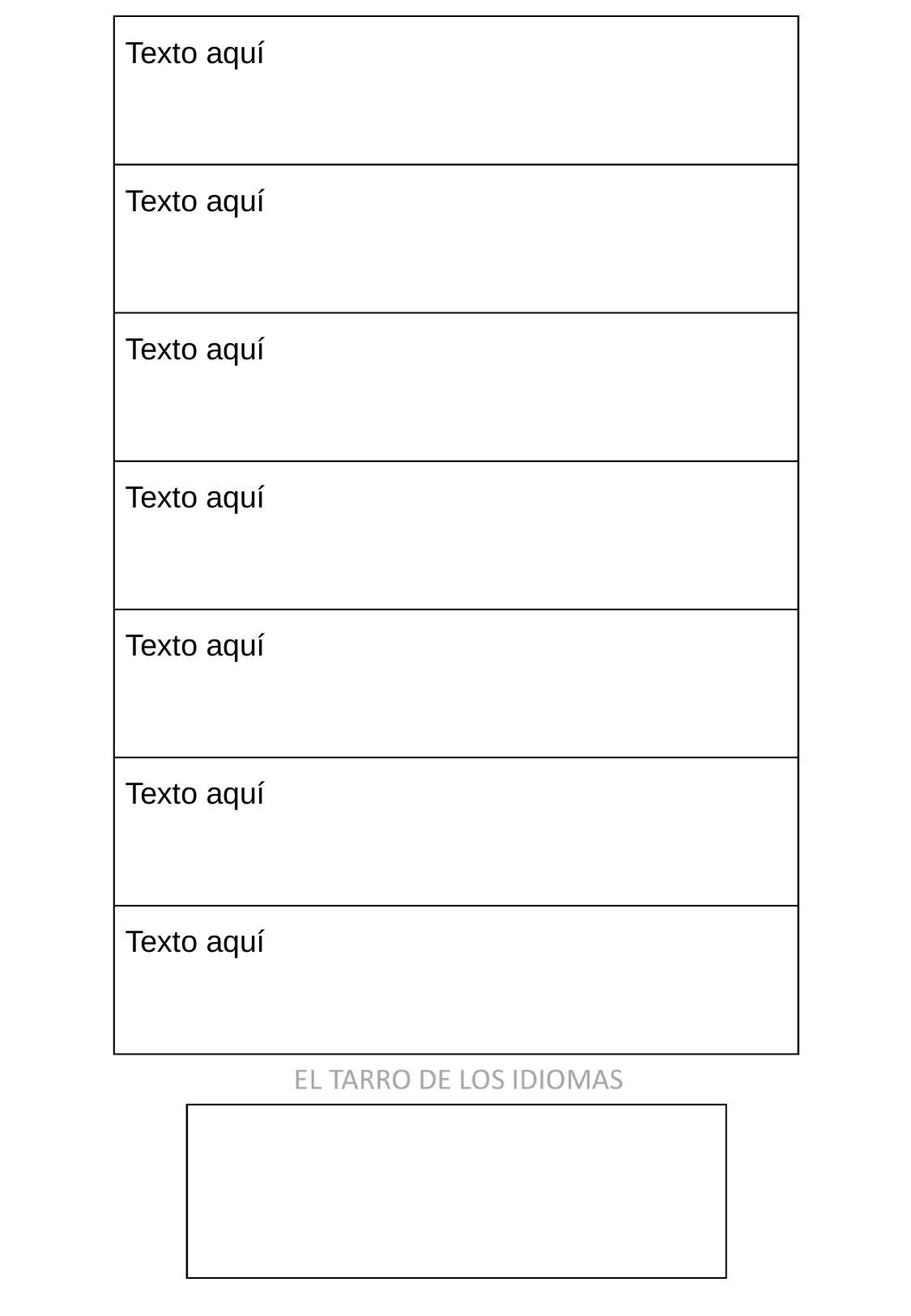

Texto aquí
Texto aquí
Texto aquí
Texto aquí
Texto aquí
Texto aquí
Texto aquí